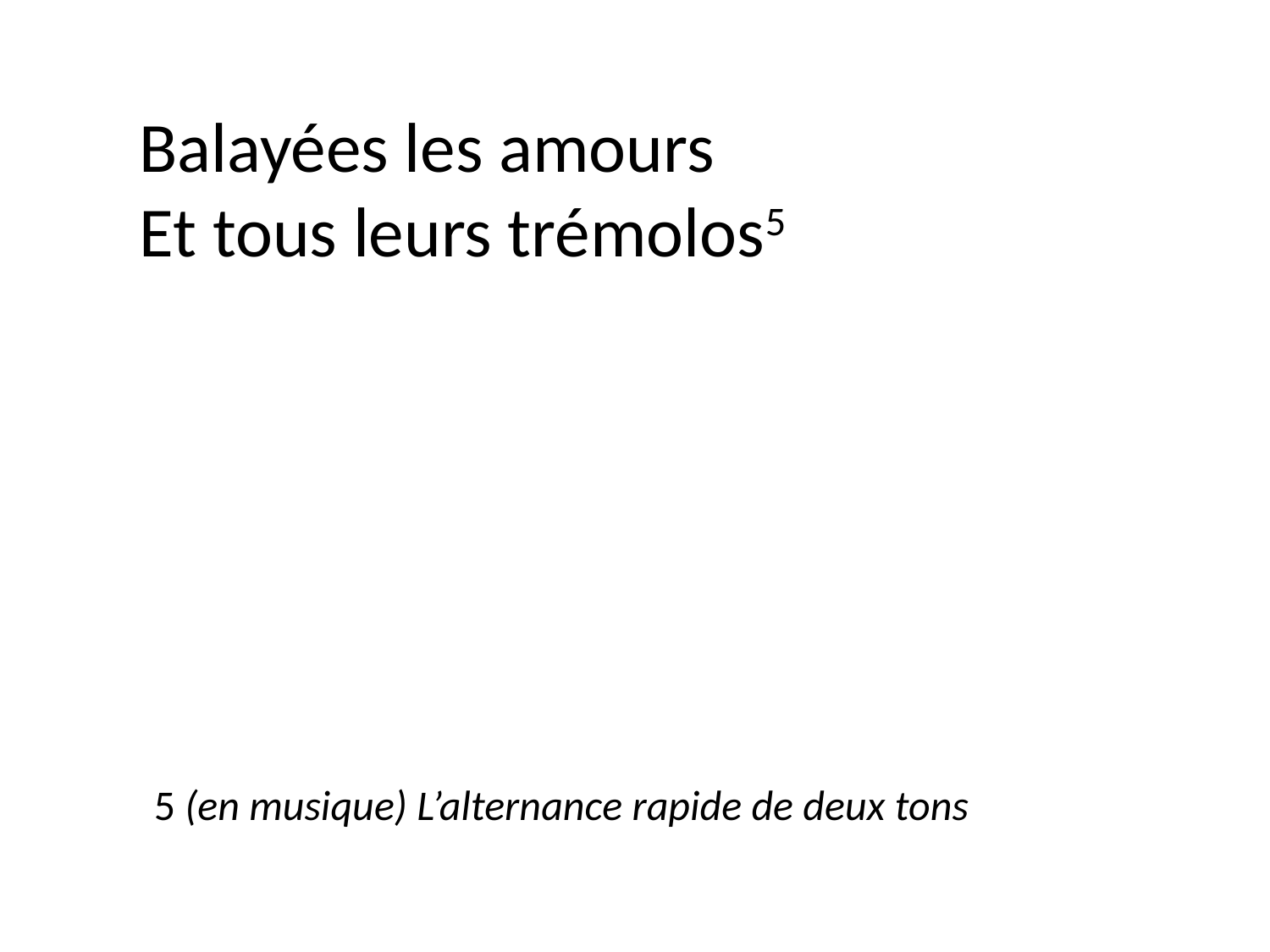

Balayées les amours
Et tous leurs trémolos5
5 (en musique) L’alternance rapide de deux tons